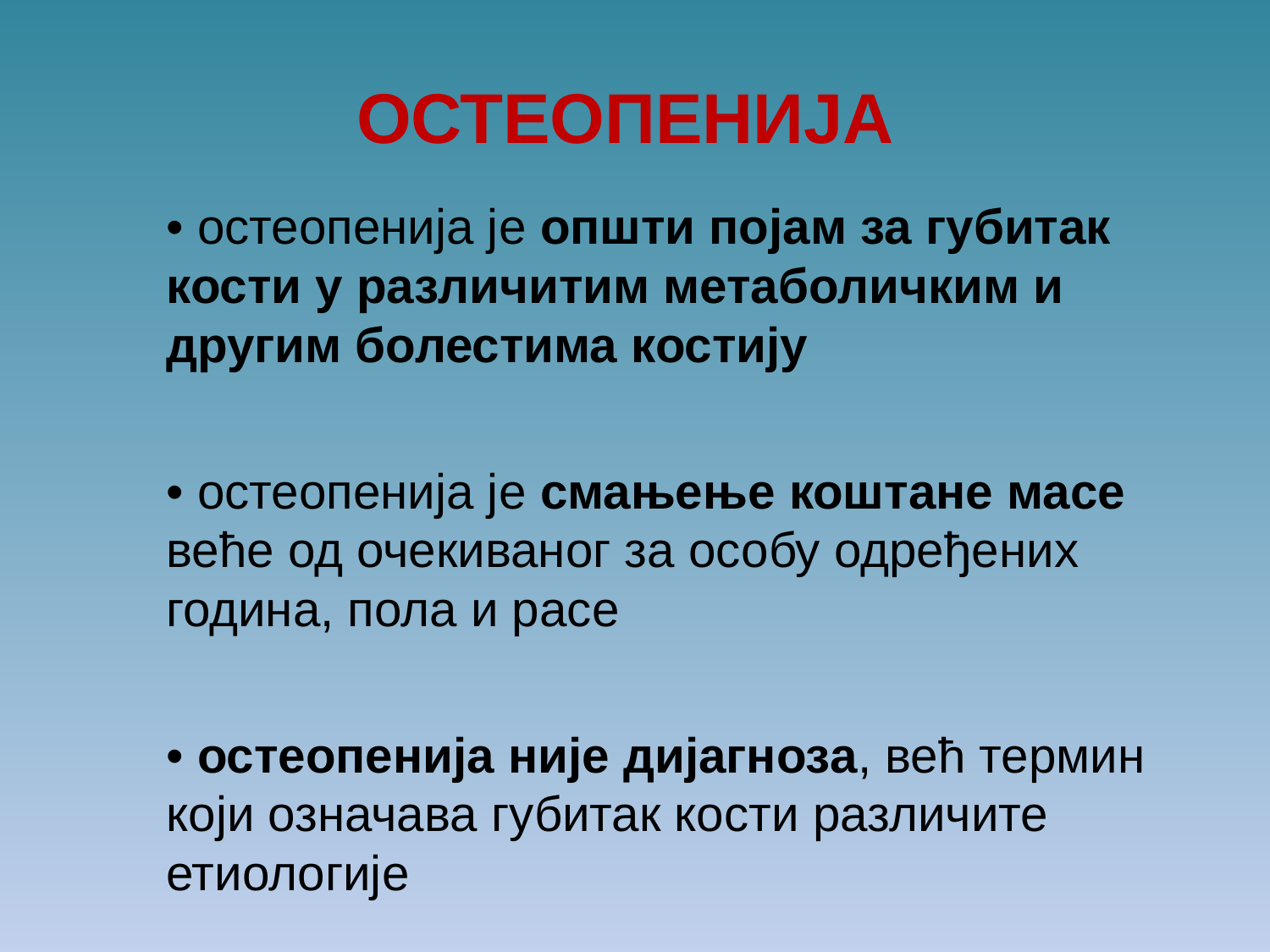

ОСТЕОПЕНИЈА
• остеопенија је општи појам за губитак
кости у различитим метаболичким и
другим болестима костију
• остеопенија је смањење коштане масе
веће од очекиваног за особу одређених
година, пола и расе
• остеопенија није дијагноза, већ термин
који означава губитак кости различите
етиологије